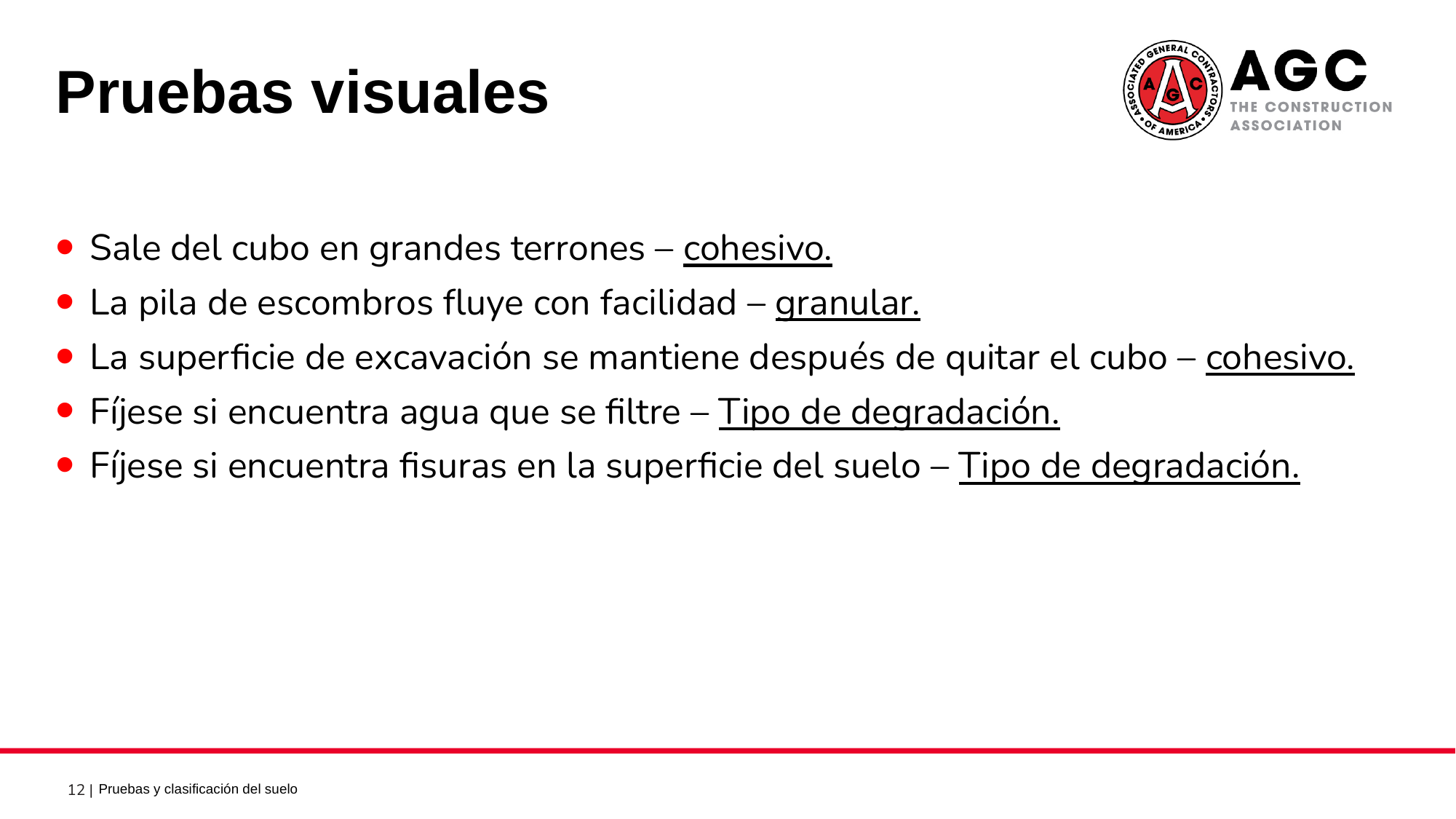

Pruebas visuales
Sale del cubo en grandes terrones – cohesivo.
La pila de escombros fluye con facilidad – granular.
La superficie de excavación se mantiene después de quitar el cubo – cohesivo.
Fíjese si encuentra agua que se filtre – Tipo de degradación.
Fíjese si encuentra fisuras en la superficie del suelo – Tipo de degradación.
Pruebas y clasificación del suelo